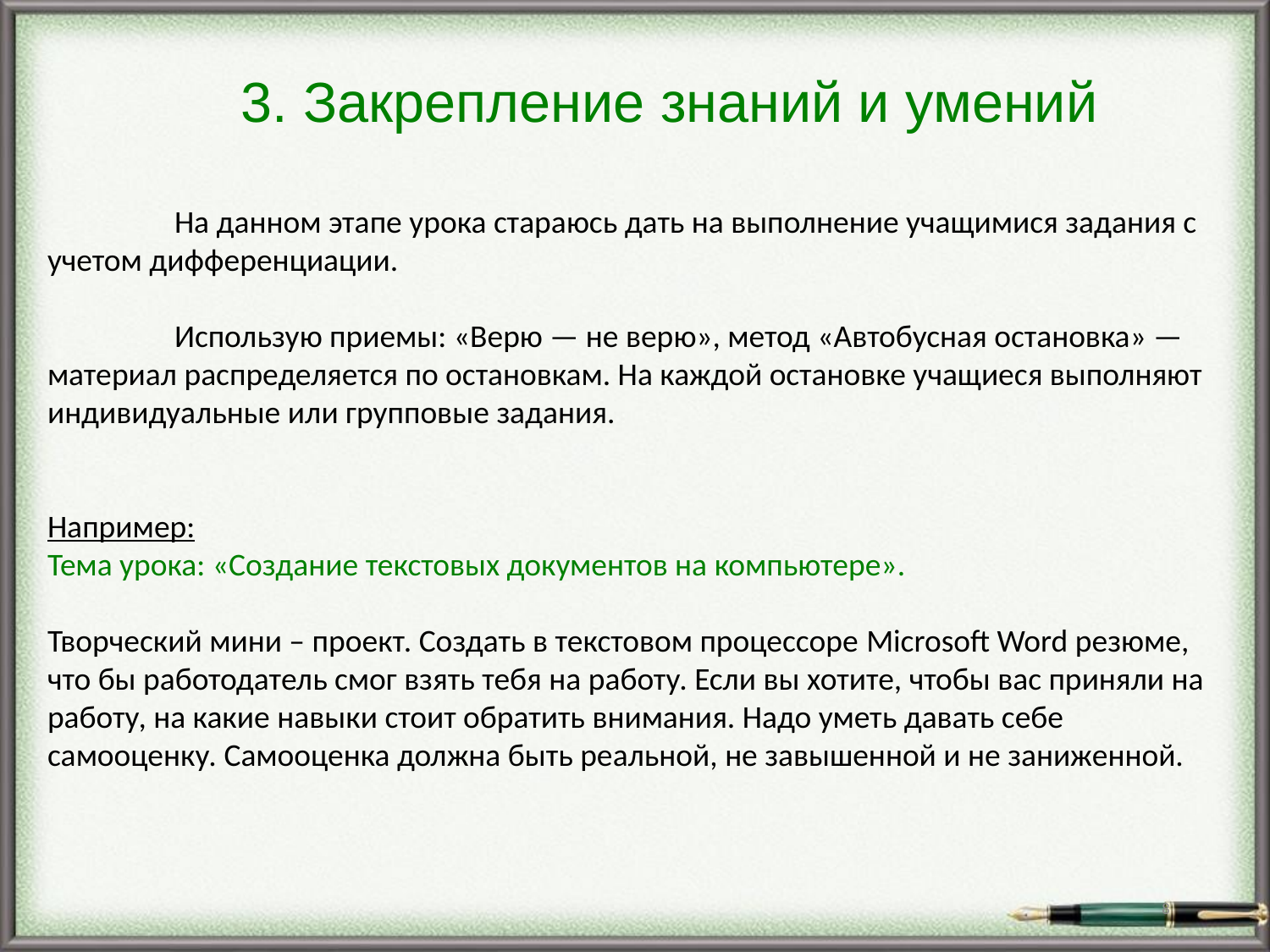

3. Закрепление знаний и умений

	На данном этапе урока стараюсь дать на выполнение учащимися задания с учетом дифференциации.

	Использую приемы: «Верю — не верю», метод «Автобусная остановка» — материал распределяется по остановкам. На каждой остановке учащиеся выполняют индивидуальные или групповые задания.

Например:
Тема урока: «Создание текстовых документов на компьютере».

Творческий мини – проект. Создать в текстовом процессоре Microsoft Word резюме, что бы работодатель смог взять тебя на работу. Если вы хотите, чтобы вас приняли на работу, на какие навыки стоит обратить внимания. Надо уметь давать себе самооценку. Самооценка должна быть реальной, не завышенной и не заниженной.
8